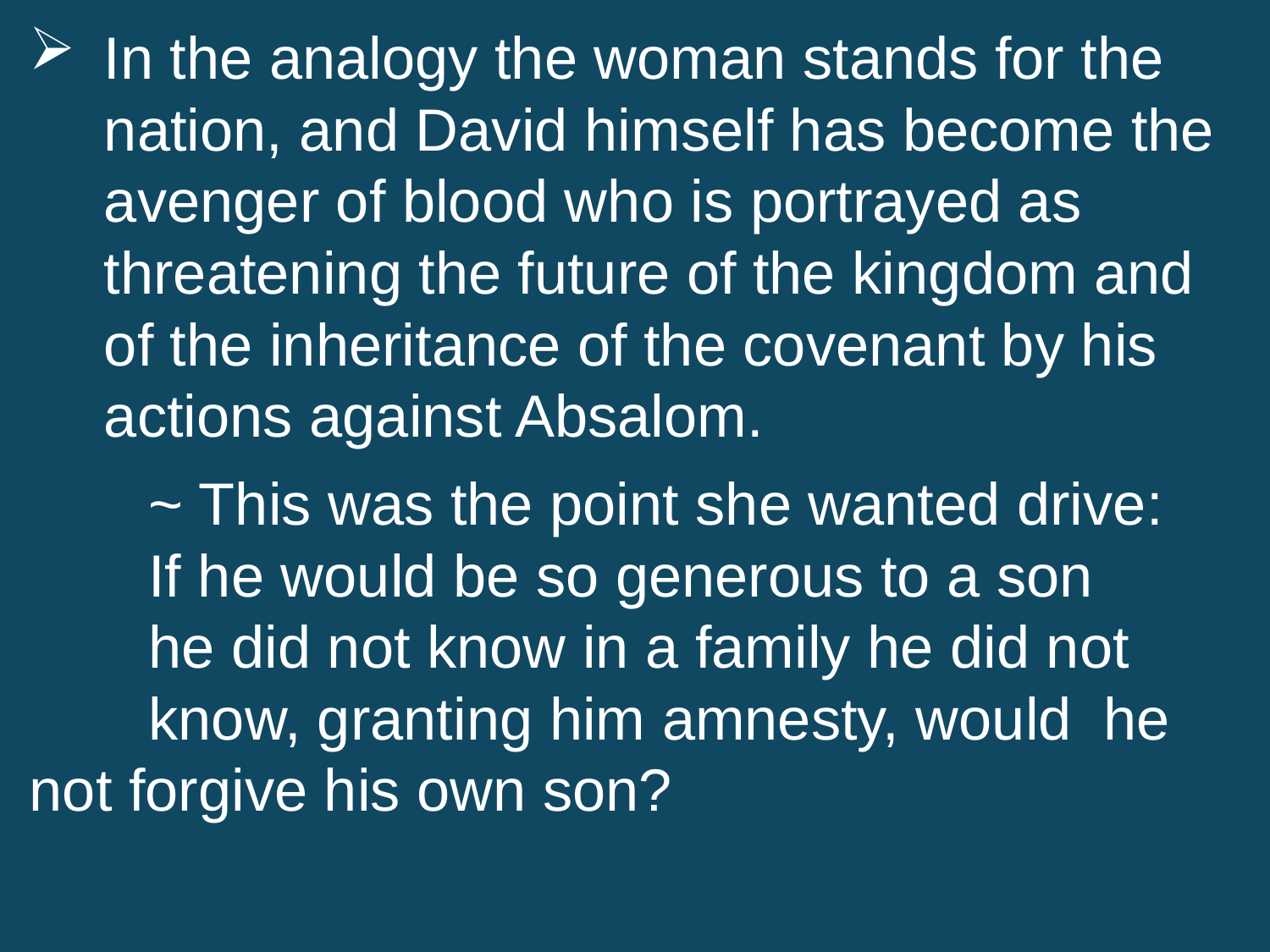

In the analogy the woman stands for the nation, and David himself has become the avenger of blood who is portrayed as threatening the future of the kingdom and of the inheritance of the covenant by his actions against Absalom.
		~ This was the point she wanted drive: 				If he would be so generous to a son 				he did not know in a family he did not 				know, granting him amnesty, would 					he not forgive his own son?